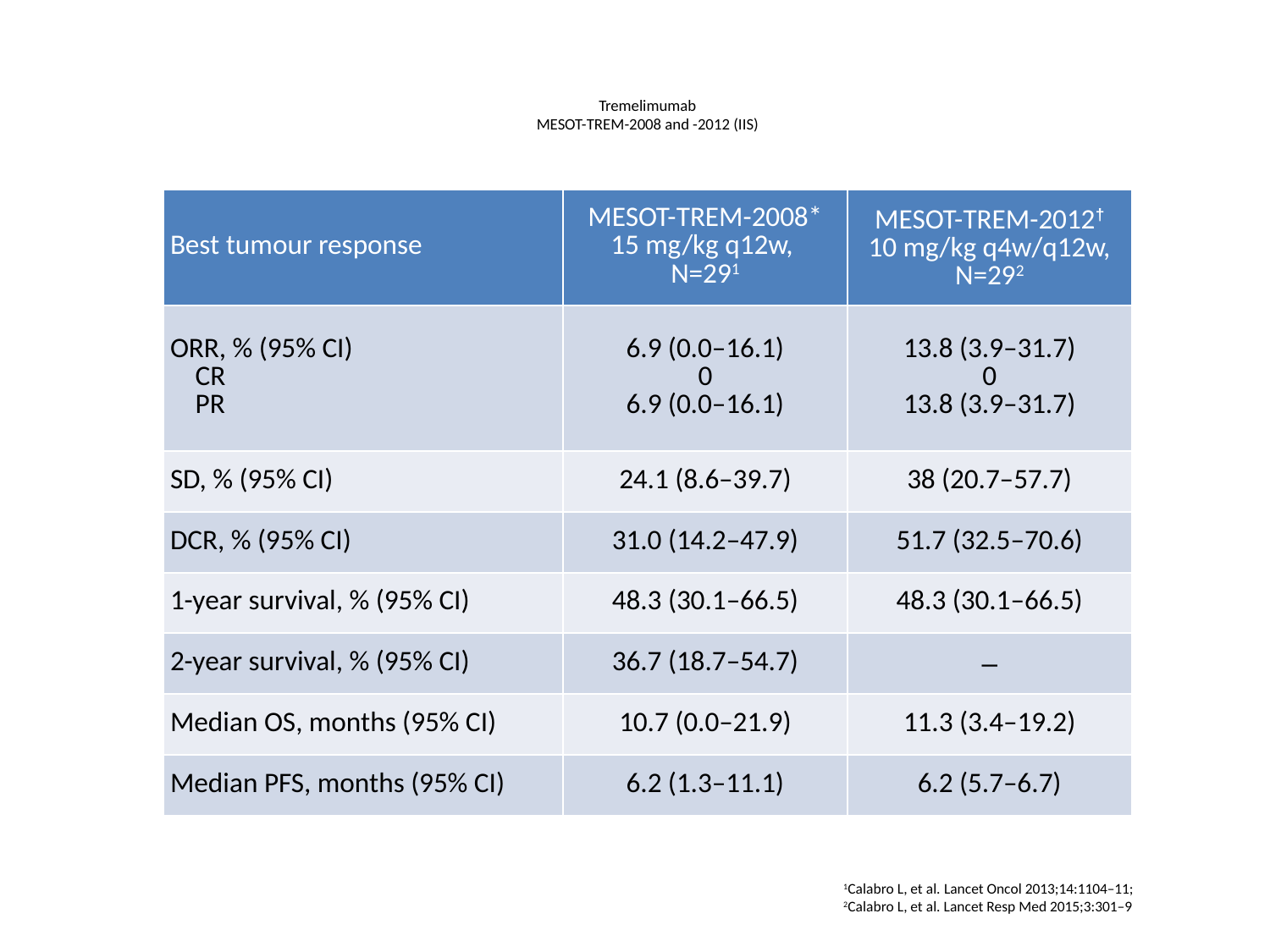

Tremelimumab
MESOT-TREM-2008 and -2012 (IIS)
| Best tumour response | MESOT-TREM-2008\* 15 mg/kg q12w, N=291 | MESOT-TREM-2012† 10 mg/kg q4w/q12w, N=292 |
| --- | --- | --- |
| ORR, % (95% CI) CR PR | 6.9 (0.0–16.1) 0 6.9 (0.0–16.1) | 13.8 (3.9–31.7) 0 13.8 (3.9–31.7) |
| SD, % (95% CI) | 24.1 (8.6–39.7) | 38 (20.7–57.7) |
| DCR, % (95% CI) | 31.0 (14.2–47.9) | 51.7 (32.5–70.6) |
| 1-year survival, % (95% CI) | 48.3 (30.1–66.5) | 48.3 (30.1–66.5) |
| 2-year survival, % (95% CI) | 36.7 (18.7–54.7) | ‒ |
| Median OS, months (95% CI) | 10.7 (0.0–21.9) | 11.3 (3.4–19.2) |
| Median PFS, months (95% CI) | 6.2 (1.3–11.1) | 6.2 (5.7–6.7) |
1Calabro L, et al. Lancet Oncol 2013;14:1104–11;
2Calabro L, et al. Lancet Resp Med 2015;3:301‒9